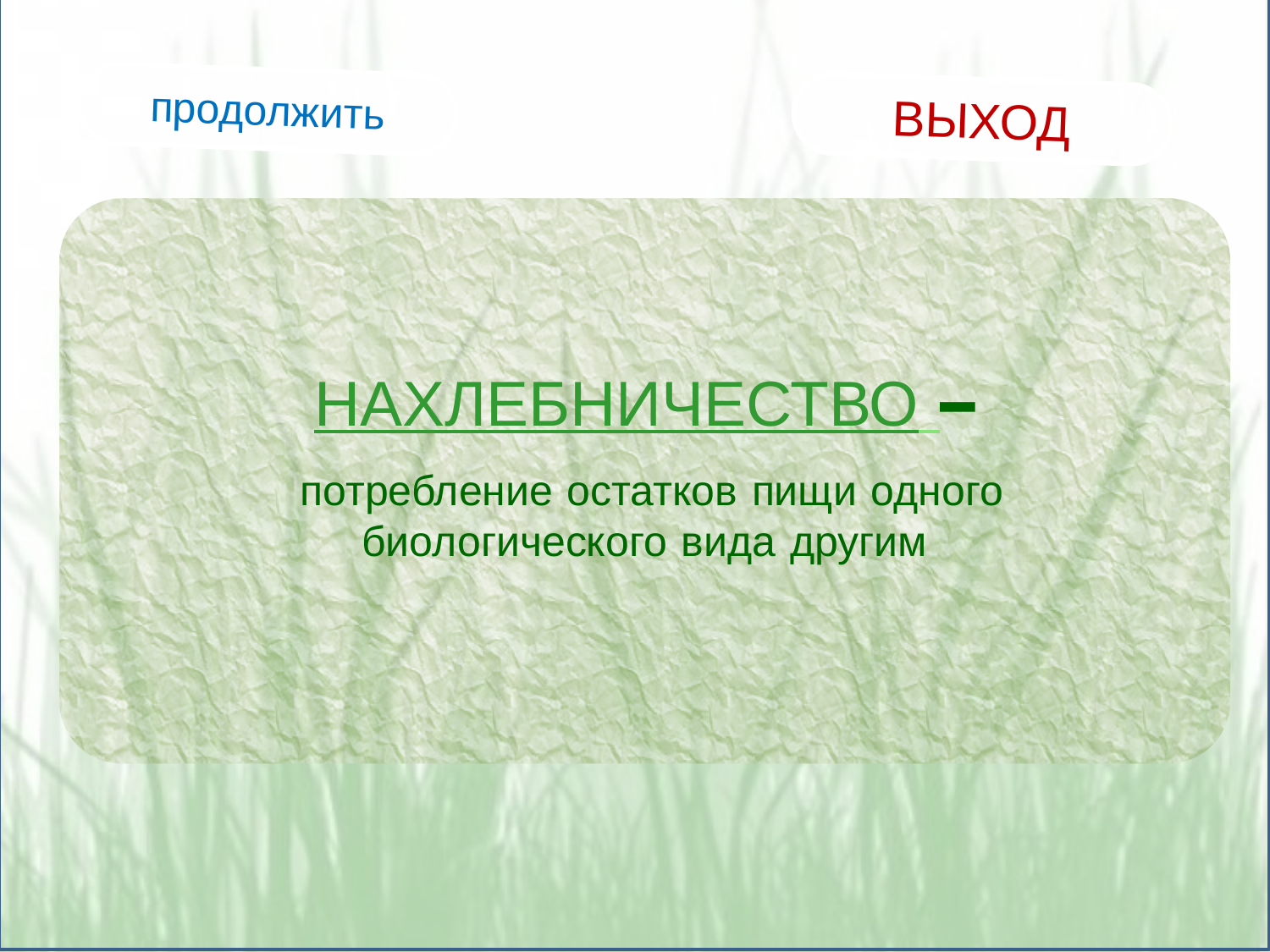

продолжить
ВЫХОД

НАХЛЕБНИЧЕСТВО –

 потребление остатков пищи одного биологического вида другим